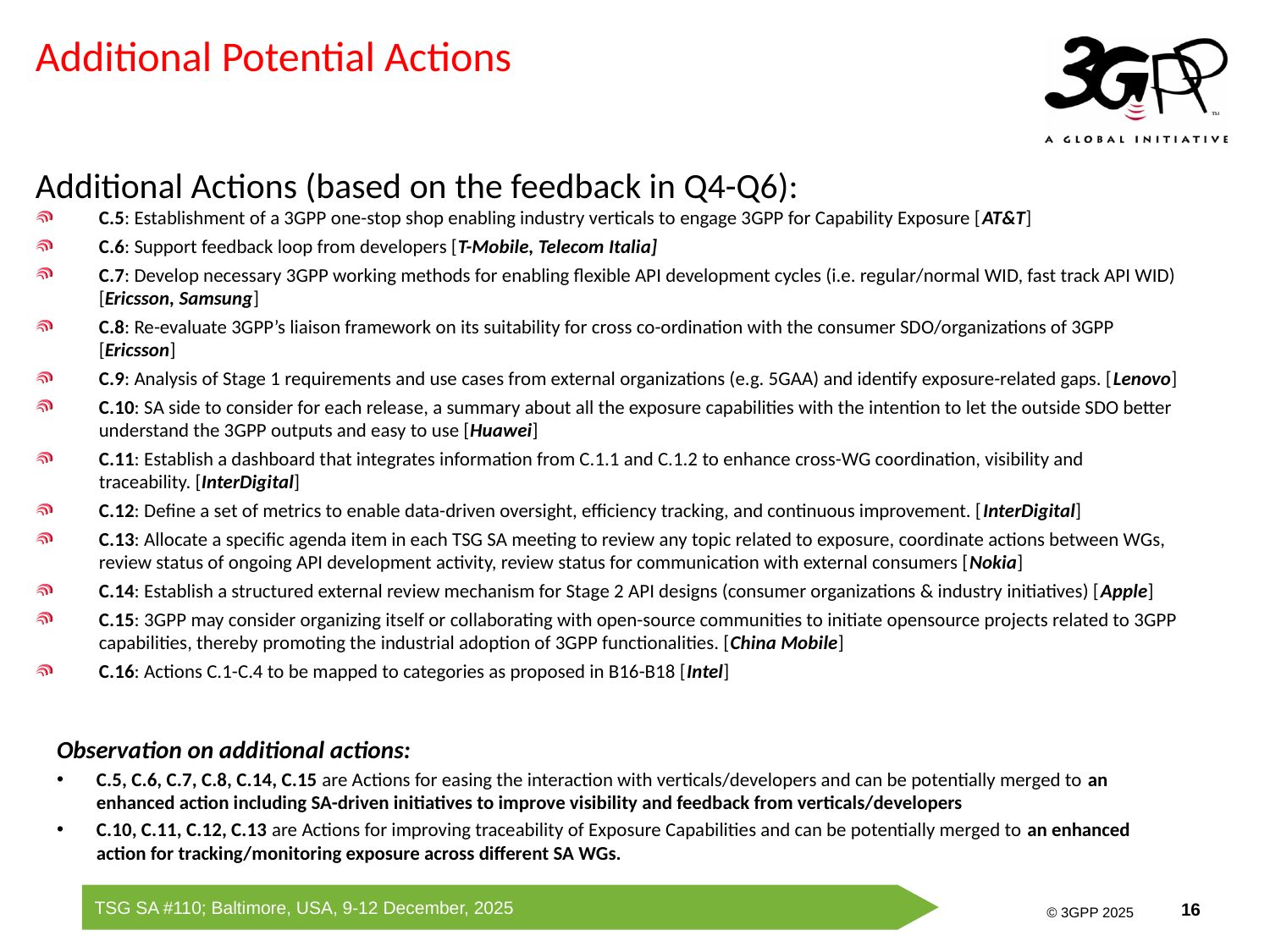

# Additional Potential Actions
Additional Actions (based on the feedback in Q4-Q6):
C.5: Establishment of a 3GPP one-stop shop enabling industry verticals to engage 3GPP for Capability Exposure [AT&T]
C.6: Support feedback loop from developers [T-Mobile, Telecom Italia]
C.7: Develop necessary 3GPP working methods for enabling flexible API development cycles (i.e. regular/normal WID, fast track API WID) [Ericsson, Samsung]
C.8: Re-evaluate 3GPP’s liaison framework on its suitability for cross co-ordination with the consumer SDO/organizations of 3GPP [Ericsson]
C.9: Analysis of Stage 1 requirements and use cases from external organizations (e.g. 5GAA) and identify exposure-related gaps. [Lenovo]
C.10: SA side to consider for each release, a summary about all the exposure capabilities with the intention to let the outside SDO better understand the 3GPP outputs and easy to use [Huawei]
C.11: Establish a dashboard that integrates information from C.1.1 and C.1.2 to enhance cross-WG coordination, visibility and traceability. [InterDigital]
C.12: Define a set of metrics to enable data-driven oversight, efficiency tracking, and continuous improvement. [InterDigital]
C.13: Allocate a specific agenda item in each TSG SA meeting to review any topic related to exposure, coordinate actions between WGs, review status of ongoing API development activity, review status for communication with external consumers [Nokia]
C.14: Establish a structured external review mechanism for Stage 2 API designs (consumer organizations & industry initiatives) [Apple]
C.15: 3GPP may consider organizing itself or collaborating with open-source communities to initiate opensource projects related to 3GPP capabilities, thereby promoting the industrial adoption of 3GPP functionalities. [China Mobile]
C.16: Actions C.1-C.4 to be mapped to categories as proposed in B16-B18 [Intel]

Observation on additional actions:
C.5, C.6, C.7, C.8, C.14, C.15 are Actions for easing the interaction with verticals/developers and can be potentially merged to an enhanced action including SA-driven initiatives to improve visibility and feedback from verticals/developers
C.10, C.11, C.12, C.13 are Actions for improving traceability of Exposure Capabilities and can be potentially merged to an enhanced action for tracking/monitoring exposure across different SA WGs.